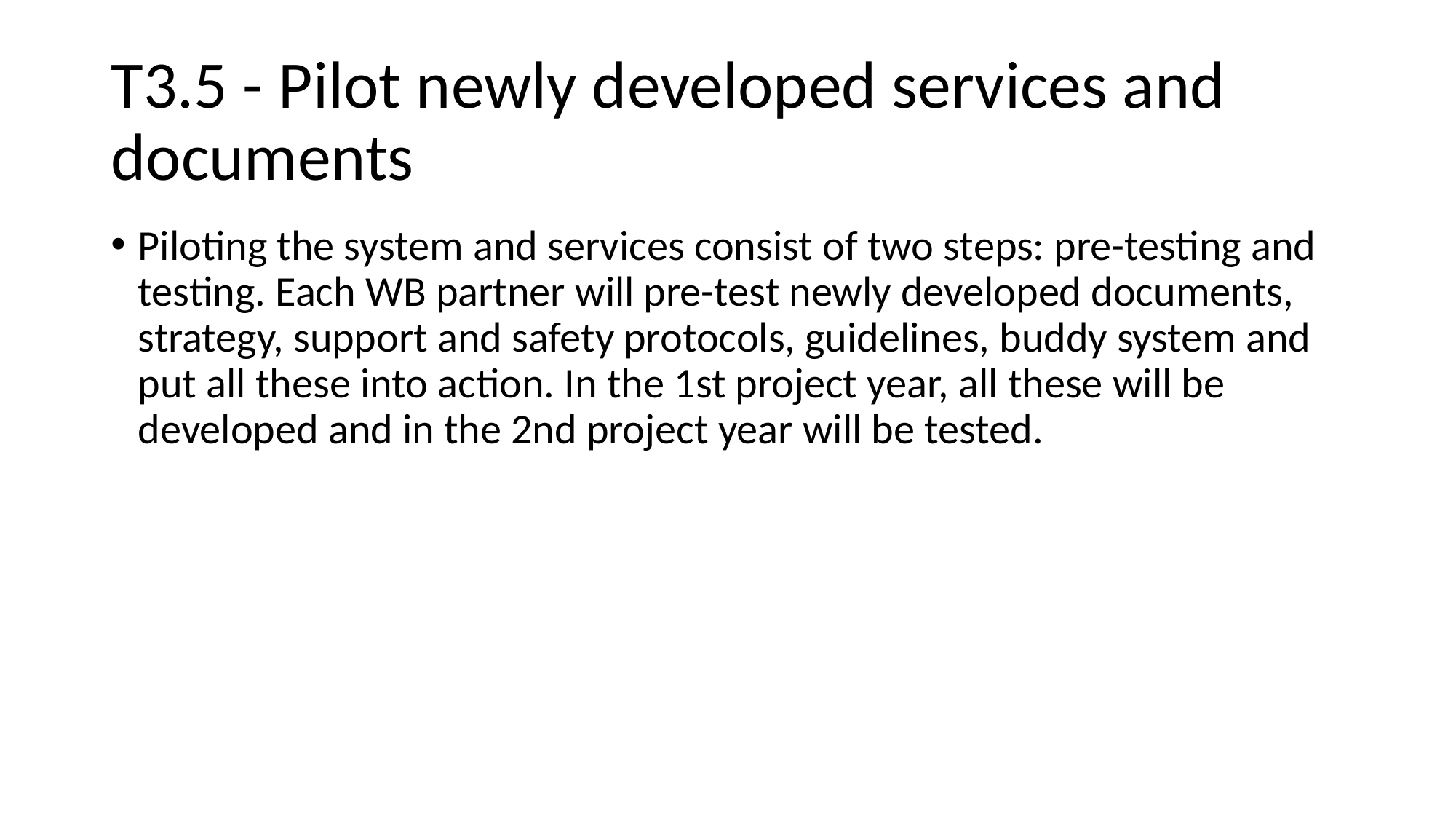

# T3.5 - Pilot newly developed services and documents
Piloting the system and services consist of two steps: pre-testing and testing. Each WB partner will pre-test newly developed documents, strategy, support and safety protocols, guidelines, buddy system and put all these into action. In the 1st project year, all these will be developed and in the 2nd project year will be tested.